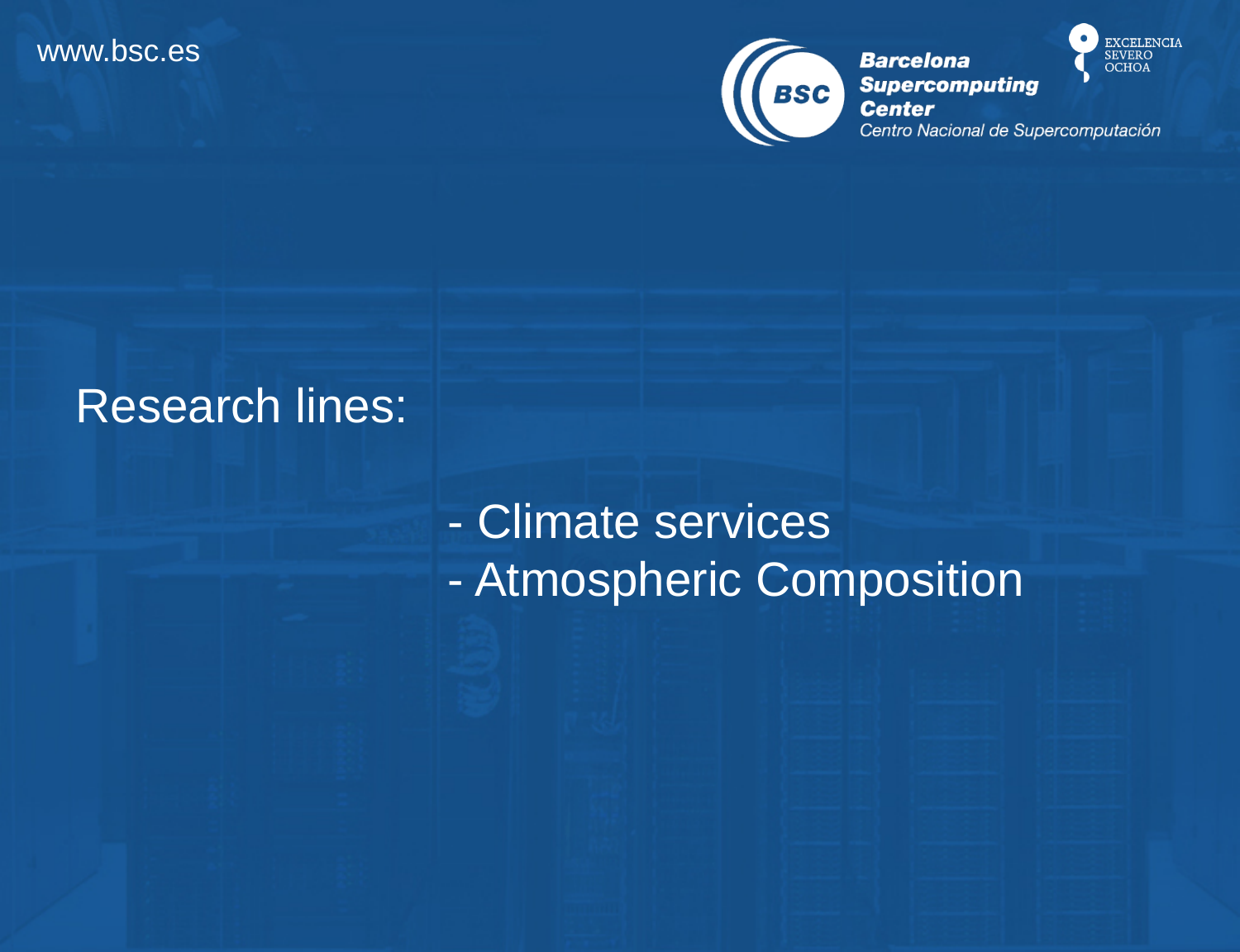

# Research lines: - Climate services - Atmospheric Composition